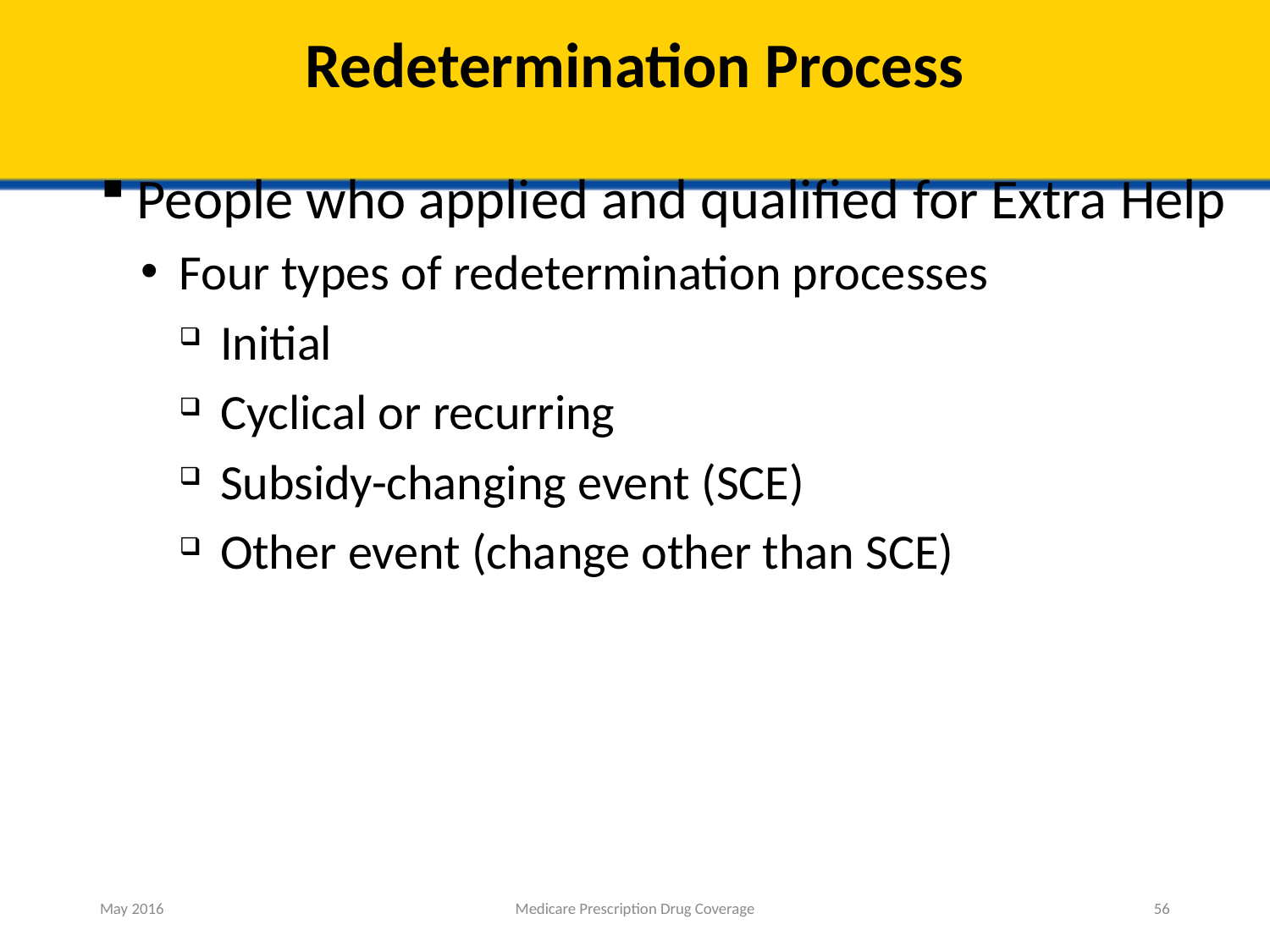

# Redetermination Process
People who applied and qualified for Extra Help
Four types of redetermination processes
Initial
Cyclical or recurring
Subsidy-changing event (SCE)
Other event (change other than SCE)
May 2016
Medicare Prescription Drug Coverage
56